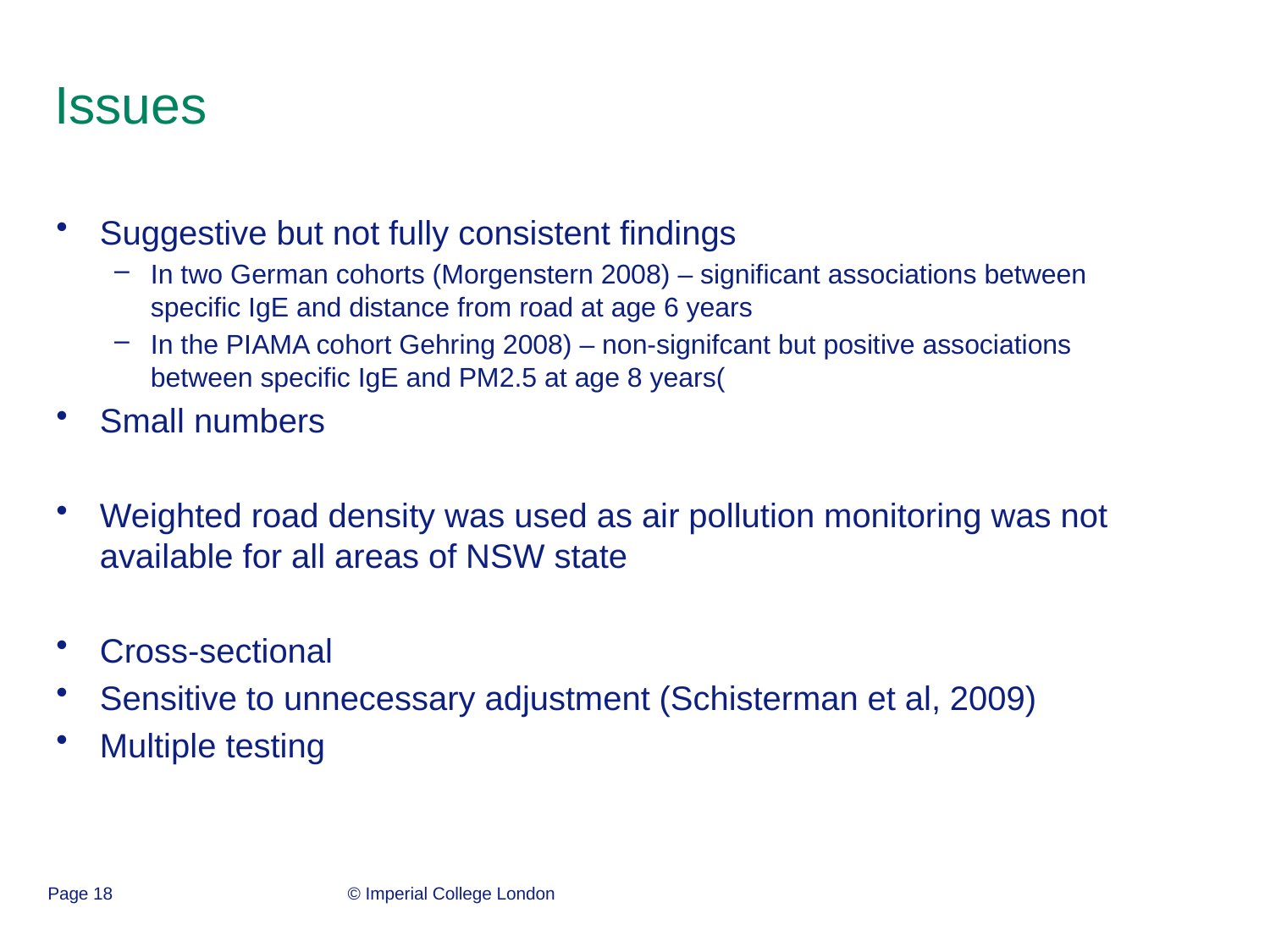

# Issues
Suggestive but not fully consistent findings
In two German cohorts (Morgenstern 2008) – significant associations between specific IgE and distance from road at age 6 years
In the PIAMA cohort Gehring 2008) – non-signifcant but positive associations between specific IgE and PM2.5 at age 8 years(
Small numbers

Weighted road density was used as air pollution monitoring was not available for all areas of NSW state

Cross-sectional
Sensitive to unnecessary adjustment (Schisterman et al, 2009)
Multiple testing

Page 18
© Imperial College London